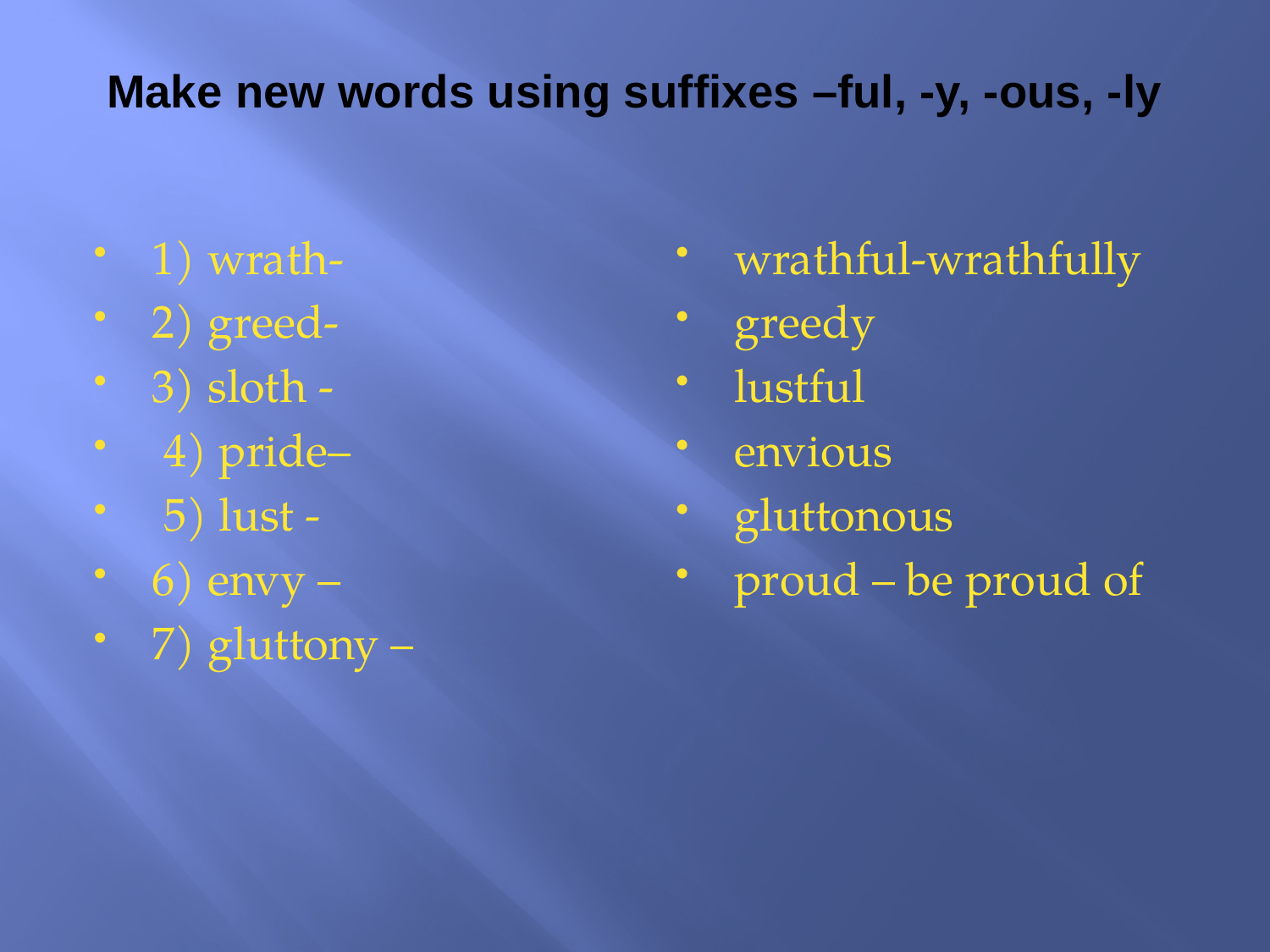

# Make new words using suffixes –ful, -y, -ous, -ly
1) wrath-
2) greed-
3) sloth -
 4) pride–
 5) lust -
6) envy –
7) gluttony –
wrathful-wrathfully
greedy
lustful
envious
gluttonous
proud – be proud of